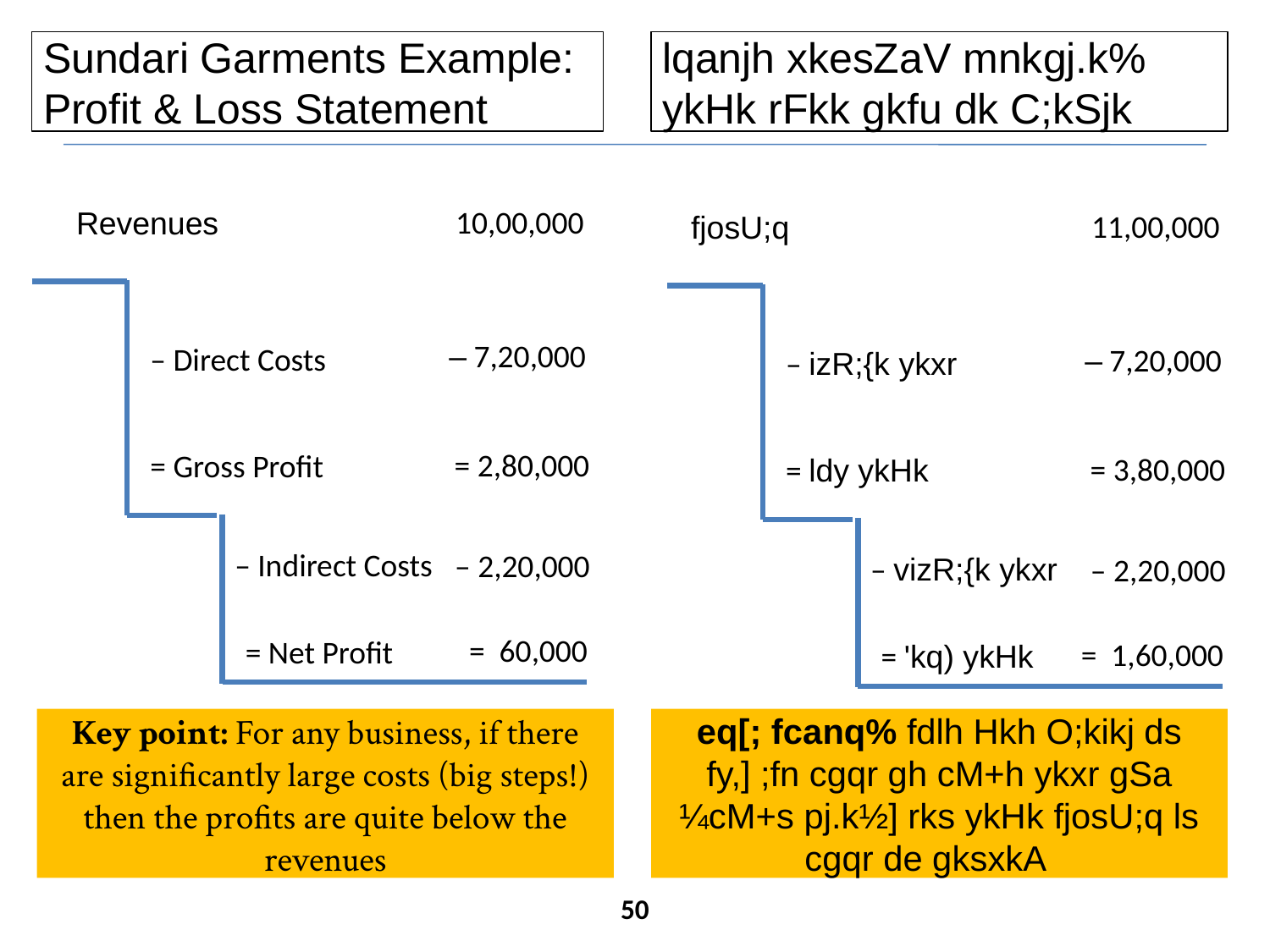

# Sundari Garments Example: Profit & Loss Statement
lqanjh xkesZaV mnkgj.k% ykHk rFkk gkfu dk C;kSjk
10,00,000
Revenues

– Direct Costs
= Gross Profit
– Indirect Costs
= Net Profit
11,00,000
fjosU;q

– izR;{k ykxr
= ldy ykHk
– vizR;{k ykxr
= 'kq) ykHk
– 7,20,000
– 7,20,000
= 2,80,000
= 3,80,000
– 2,20,000
– 2,20,000
=  60,000
=  1,60,000
Key point: For any business, if there are significantly large costs (big steps!) then the profits are quite below the revenues
eq[; fcanq% fdlh Hkh O;kikj ds fy,] ;fn cgqr gh cM+h ykxr gSa ¼cM+s pj.k½] rks ykHk fjosU;q ls cgqr de gksxkA
50